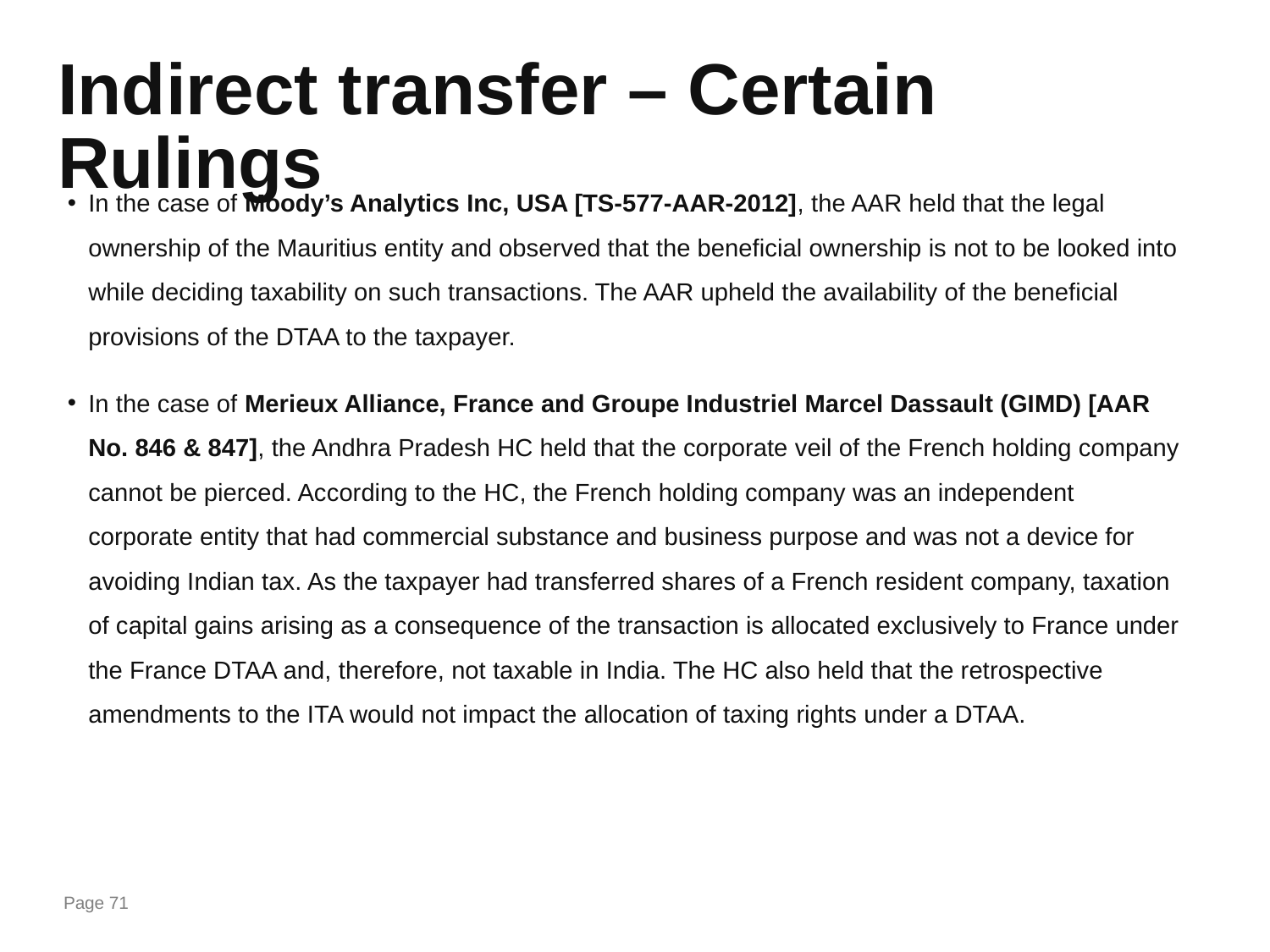

Indirect transfer – Certain Rulings
In the case of Moody’s Analytics Inc, USA [TS-577-AAR-2012], the AAR held that the legal ownership of the Mauritius entity and observed that the beneficial ownership is not to be looked into while deciding taxability on such transactions. The AAR upheld the availability of the beneficial provisions of the DTAA to the taxpayer.
In the case of Merieux Alliance, France and Groupe Industriel Marcel Dassault (GIMD) [AAR No. 846 & 847], the Andhra Pradesh HC held that the corporate veil of the French holding company cannot be pierced. According to the HC, the French holding company was an independent corporate entity that had commercial substance and business purpose and was not a device for avoiding Indian tax. As the taxpayer had transferred shares of a French resident company, taxation of capital gains arising as a consequence of the transaction is allocated exclusively to France under the France DTAA and, therefore, not taxable in India. The HC also held that the retrospective amendments to the ITA would not impact the allocation of taxing rights under a DTAA.